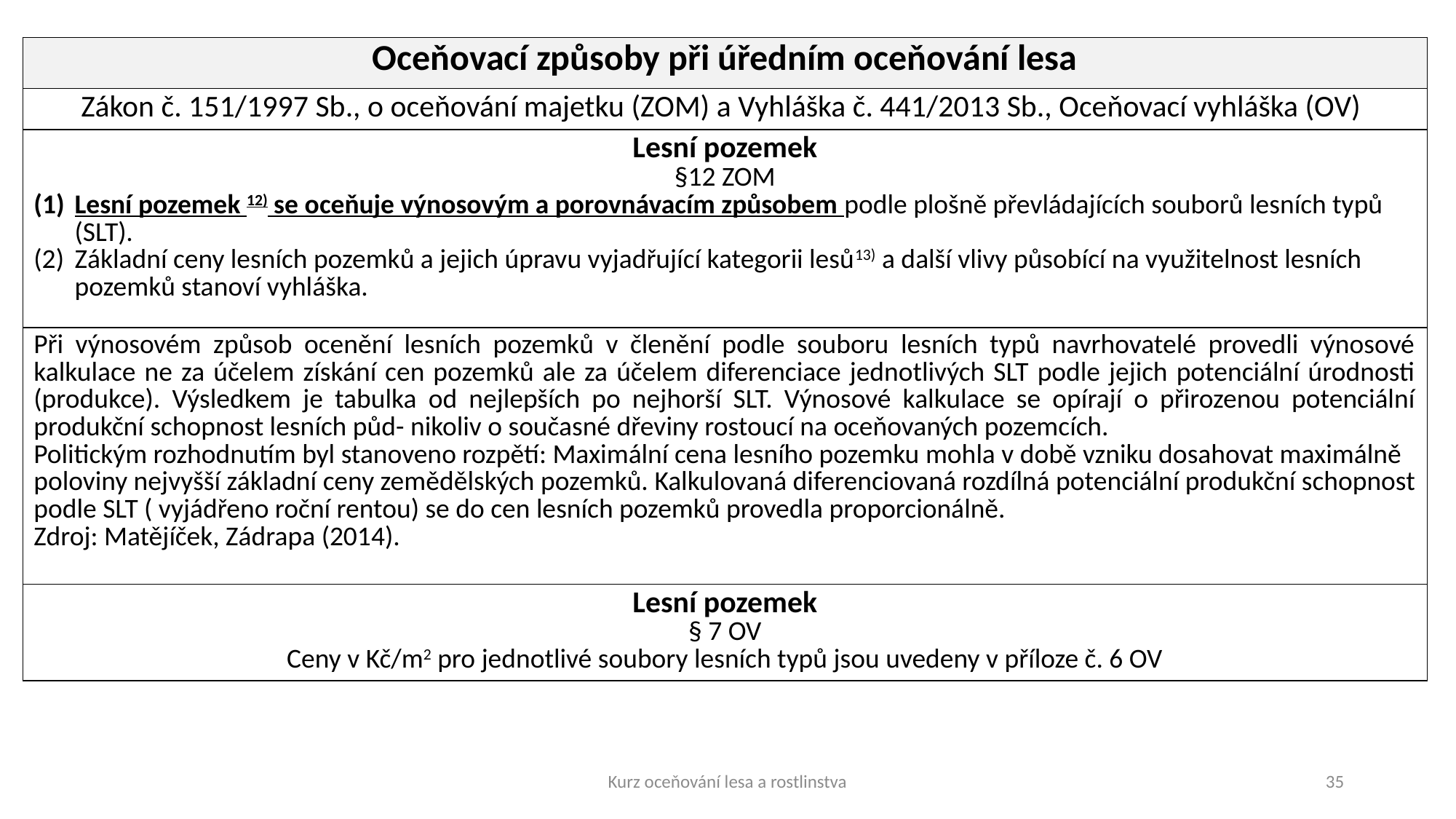

| Oceňovací způsoby při úředním oceňování lesa |
| --- |
| Zákon č. 151/1997 Sb., o oceňování majetku (ZOM) a Vyhláška č. 441/2013 Sb., Oceňovací vyhláška (OV) |
| Lesní pozemek §12 ZOM Lesní pozemek 12) se oceňuje výnosovým a porovnávacím způsobem podle plošně převládajících souborů lesních typů (SLT). Základní ceny lesních pozemků a jejich úpravu vyjadřující kategorii lesů13) a další vlivy působící na využitelnost lesních pozemků stanoví vyhláška. |
| Při výnosovém způsob ocenění lesních pozemků v členění podle souboru lesních typů navrhovatelé provedli výnosové kalkulace ne za účelem získání cen pozemků ale za účelem diferenciace jednotlivých SLT podle jejich potenciální úrodnosti (produkce). Výsledkem je tabulka od nejlepších po nejhorší SLT. Výnosové kalkulace se opírají o přirozenou potenciální produkční schopnost lesních půd- nikoliv o současné dřeviny rostoucí na oceňovaných pozemcích. Politickým rozhodnutím byl stanoveno rozpětí: Maximální cena lesního pozemku mohla v době vzniku dosahovat maximálně poloviny nejvyšší základní ceny zemědělských pozemků. Kalkulovaná diferenciovaná rozdílná potenciální produkční schopnost podle SLT ( vyjádřeno roční rentou) se do cen lesních pozemků provedla proporcionálně. Zdroj: Matějíček, Zádrapa (2014). |
| Lesní pozemek § 7 OV Ceny v Kč/m2 pro jednotlivé soubory lesních typů jsou uvedeny v příloze č. 6 OV |
Kurz oceňování lesa a rostlinstva
35